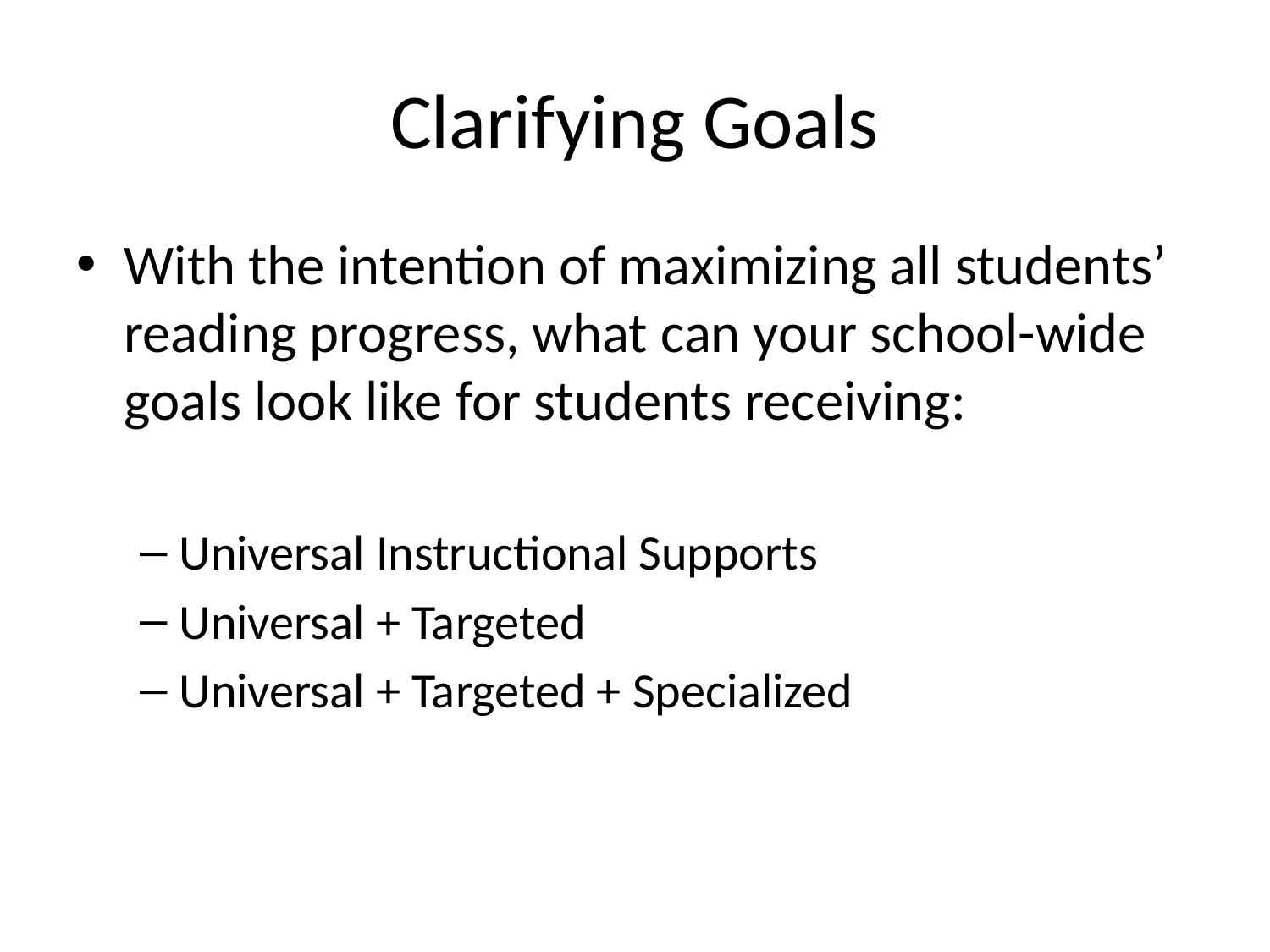

# Clarifying Goals
With the intention of maximizing all students’ reading progress, what can your school-wide goals look like for students receiving:

Universal Instructional Supports
Universal + Targeted
Universal + Targeted + Specialized